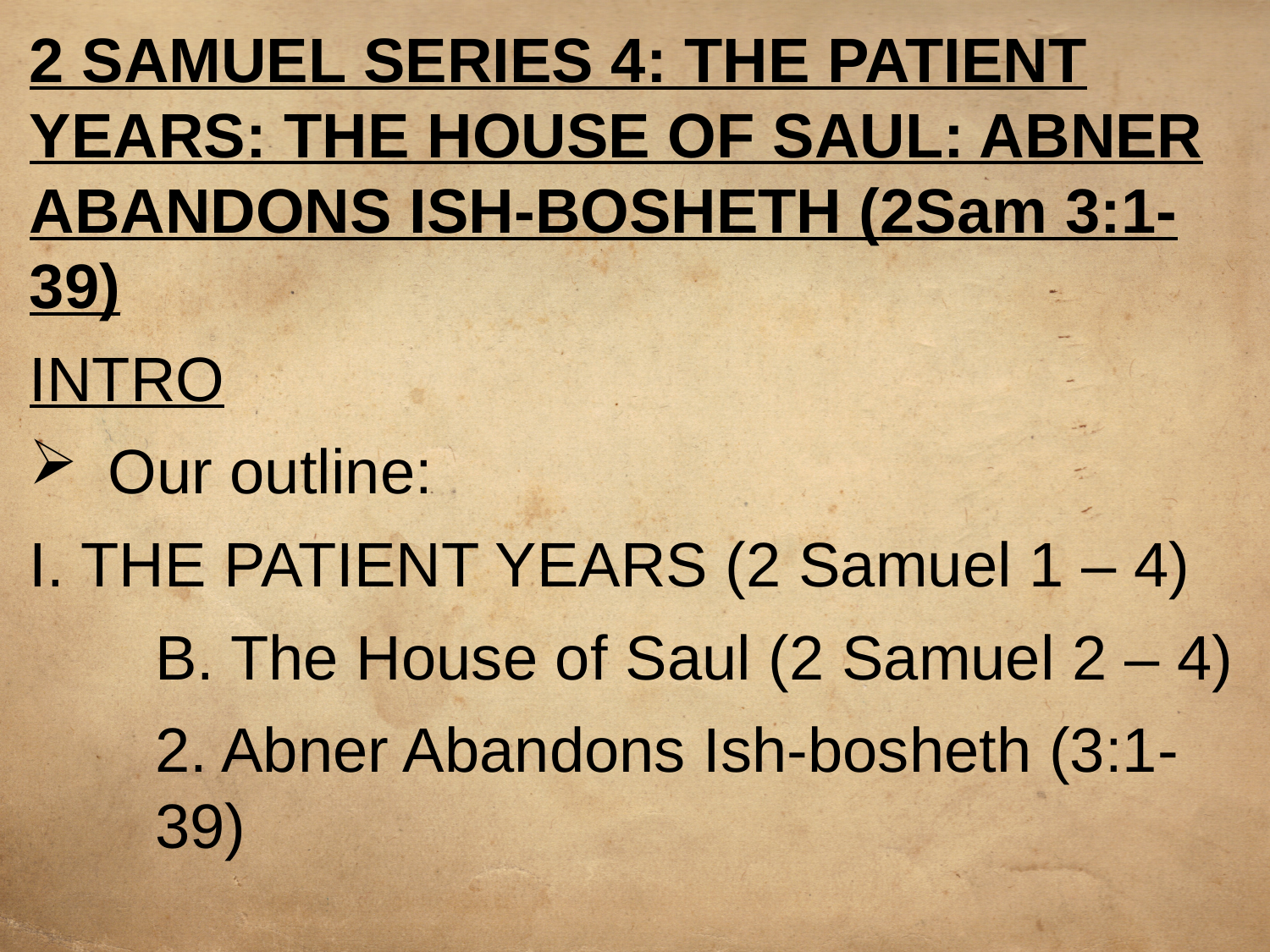

2 SAMUEL SERIES 4: THE PATIENT YEARS: THE HOUSE OF SAUL: ABNER ABANDONS ISH-BOSHETH (2Sam 3:1-39)
INTRO
Our outline:
I. THE PATIENT YEARS (2 Samuel 1 – 4)
	B. The House of Saul (2 Samuel 2 – 4)
				2. Abner Abandons Ish-bosheth (3:1-						39)